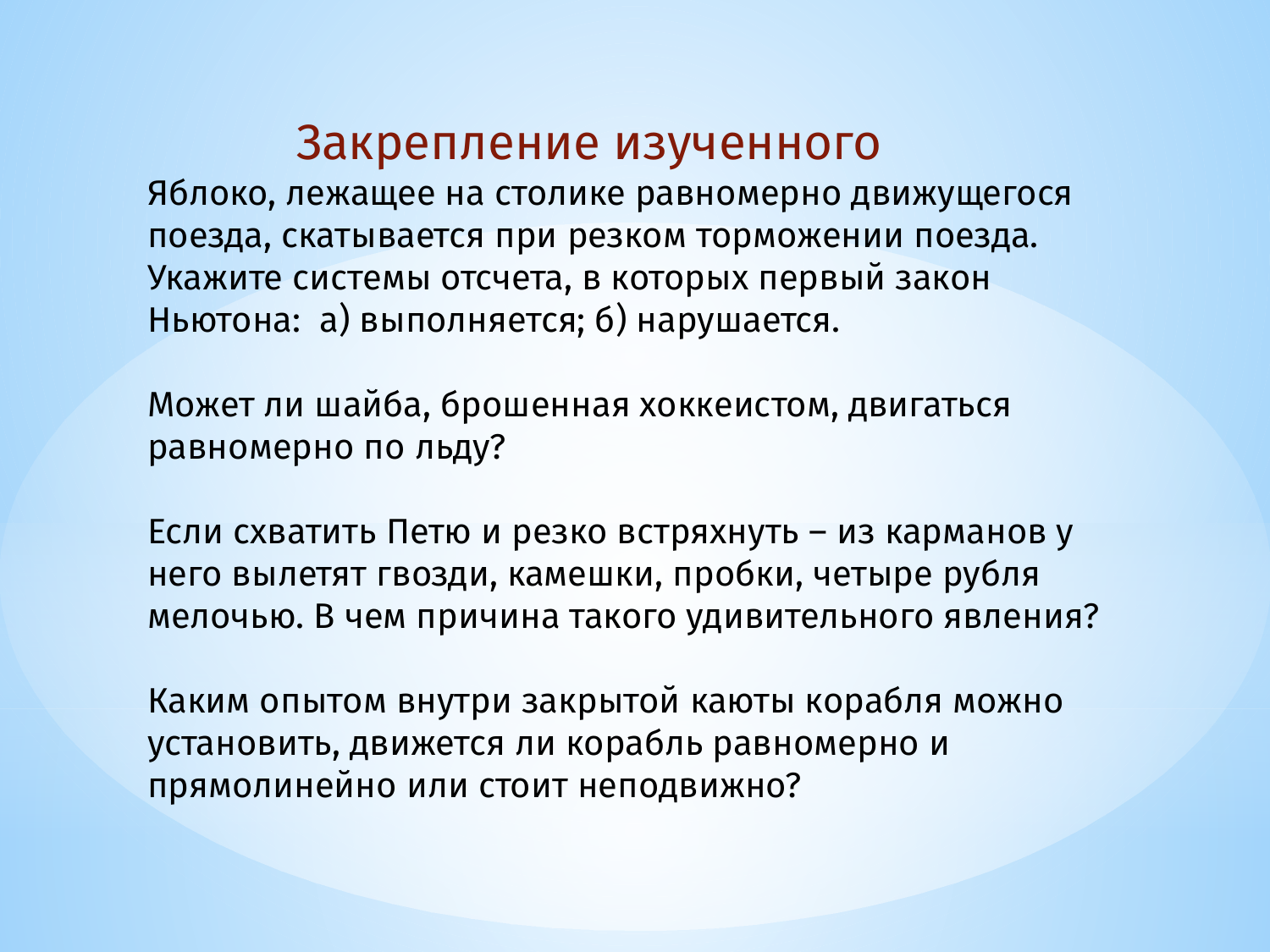

Закрепление изученного
Яблоко, лежащее на столике равномерно движущегося поезда, скатывается при резком торможении поезда. Укажите системы отсчета, в которых первый закон Ньютона:  а) выполняется; б) нарушается.

Может ли шайба, брошенная хоккеистом, двигаться равномерно по льду?

Если схватить Петю и резко встряхнуть – из карманов у него вылетят гвозди, камешки, пробки, четыре рубля мелочью. В чем причина такого удивительного явления?

Каким опытом внутри закрытой каюты корабля можно установить, движется ли корабль равномерно и прямолинейно или стоит неподвижно?